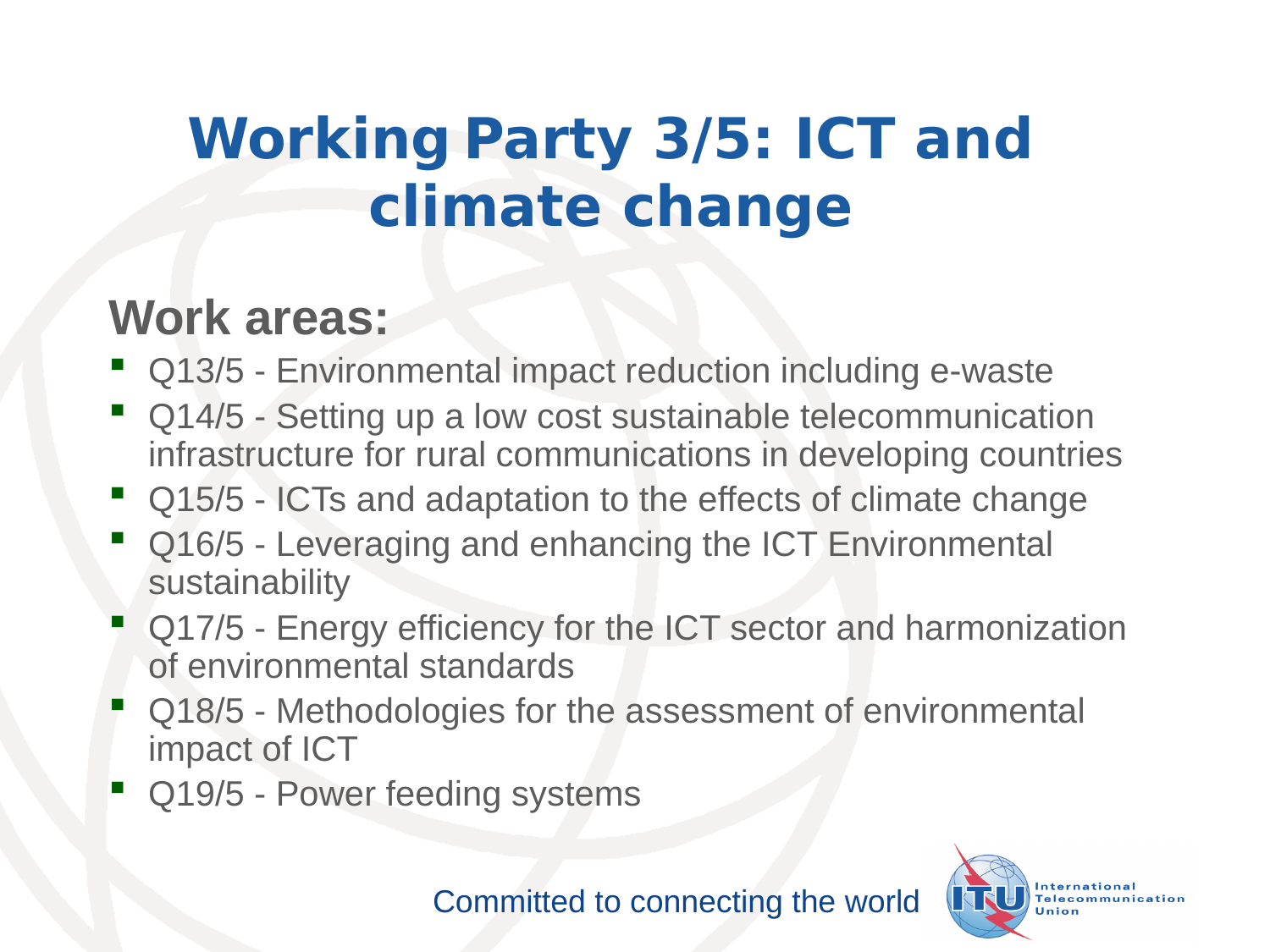

Working Party 3/5: ICT and climate change
Work areas:
Q13/5 - Environmental impact reduction including e-waste
Q14/5 - Setting up a low cost sustainable telecommunication infrastructure for rural communications in developing countries
Q15/5 - ICTs and adaptation to the effects of climate change
Q16/5 - Leveraging and enhancing the ICT Environmental sustainability
Q17/5 - Energy efficiency for the ICT sector and harmonization of environmental standards
Q18/5 - Methodologies for the assessment of environmental impact of ICT
Q19/5 - Power feeding systems